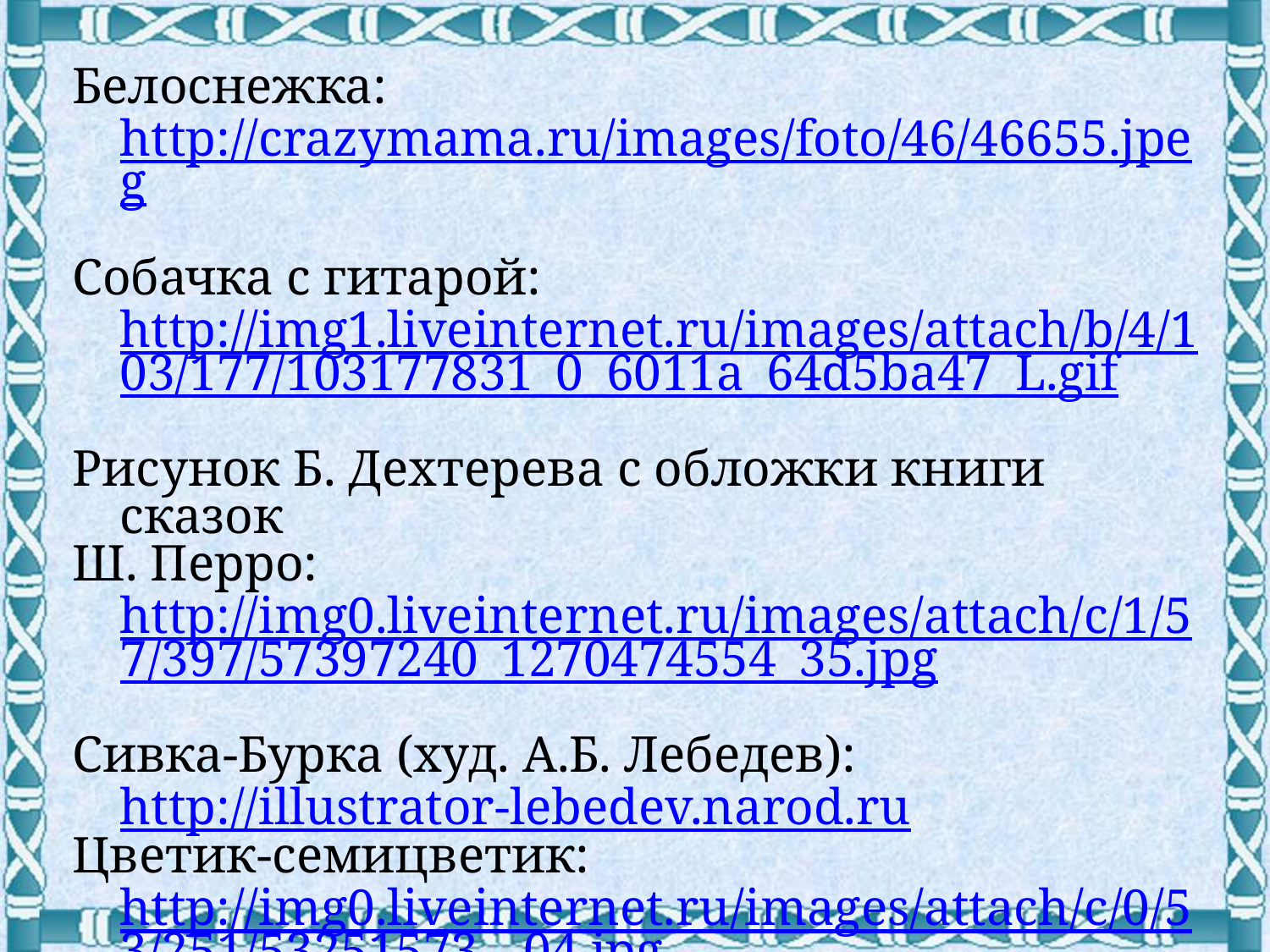

Белоснежка: http://crazymama.ru/images/foto/46/46655.jpeg
Собачка с гитарой: http://img1.liveinternet.ru/images/attach/b/4/103/177/103177831_0_6011a_64d5ba47_L.gif
Рисунок Б. Дехтерева с обложки книги сказок
Ш. Перро: http://img0.liveinternet.ru/images/attach/c/1/57/397/57397240_1270474554_35.jpg
Сивка-Бурка (худ. А.Б. Лебедев): http://illustrator-lebedev.narod.ru
Цветик-семицветик: http://img0.liveinternet.ru/images/attach/c/0/53/251/53251573__04.jpg
В презентацию включены звуковые файлы с диска «200 лучших детских песенок» («Сириус-Медиа», 2009).